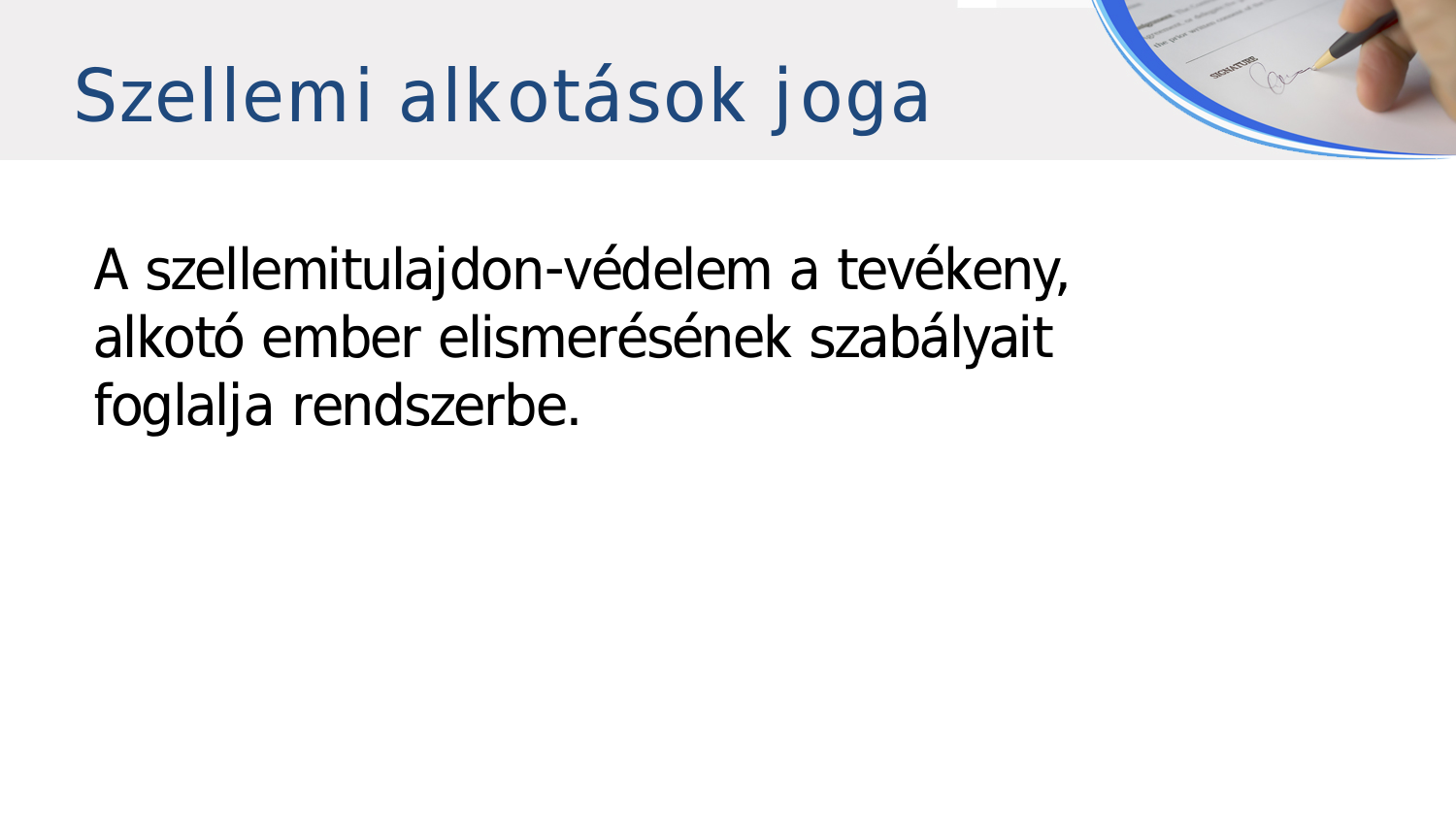

Szellemi alkotások joga

A szellemitulajdon-védelem a tevékeny,
alkotó ember elismerésének szabályait
foglalja rendszerbe.